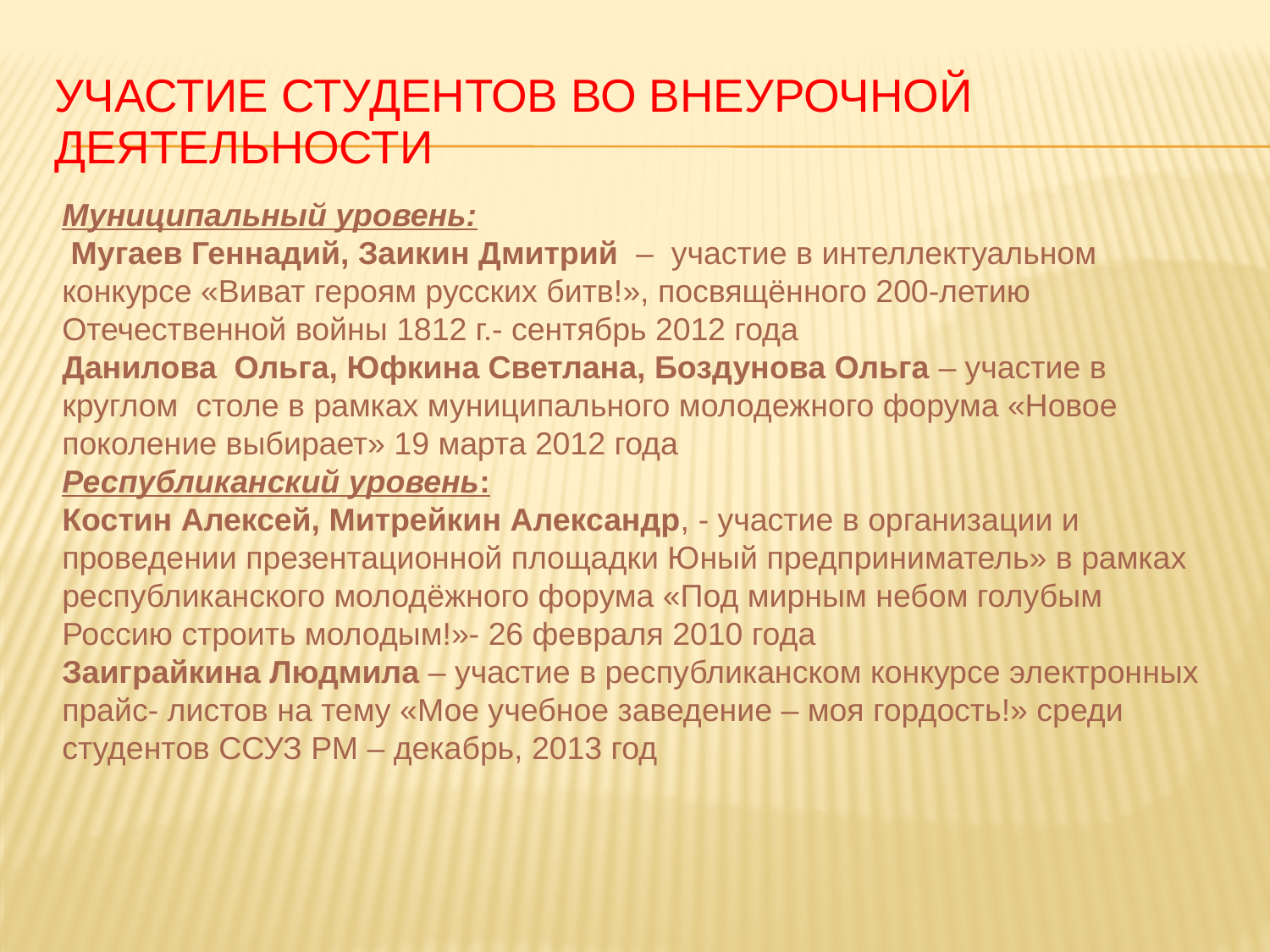

# Участие студентов во внеурочной деятельности
Муниципальный уровень:
 Мугаев Геннадий, Заикин Дмитрий  –  участие в интеллектуальном конкурсе «Виват героям русских битв!», посвящённого 200-летию Отечественной войны 1812 г.- сентябрь 2012 года
Данилова  Ольга, Юфкина Светлана, Боздунова Ольга – участие в круглом  столе в рамках муниципального молодежного форума «Новое поколение выбирает» 19 марта 2012 года
Республиканский уровень:
Костин Алексей, Митрейкин Александр, - участие в организации и проведении презентационной площадки Юный предприниматель» в рамках республиканского молодёжного форума «Под мирным небом голубым Россию строить молодым!»- 26 февраля 2010 года
Заиграйкина Людмила – участие в республиканском конкурсе электронных прайс- листов на тему «Мое учебное заведение – моя гордость!» среди студентов ССУЗ РМ – декабрь, 2013 год